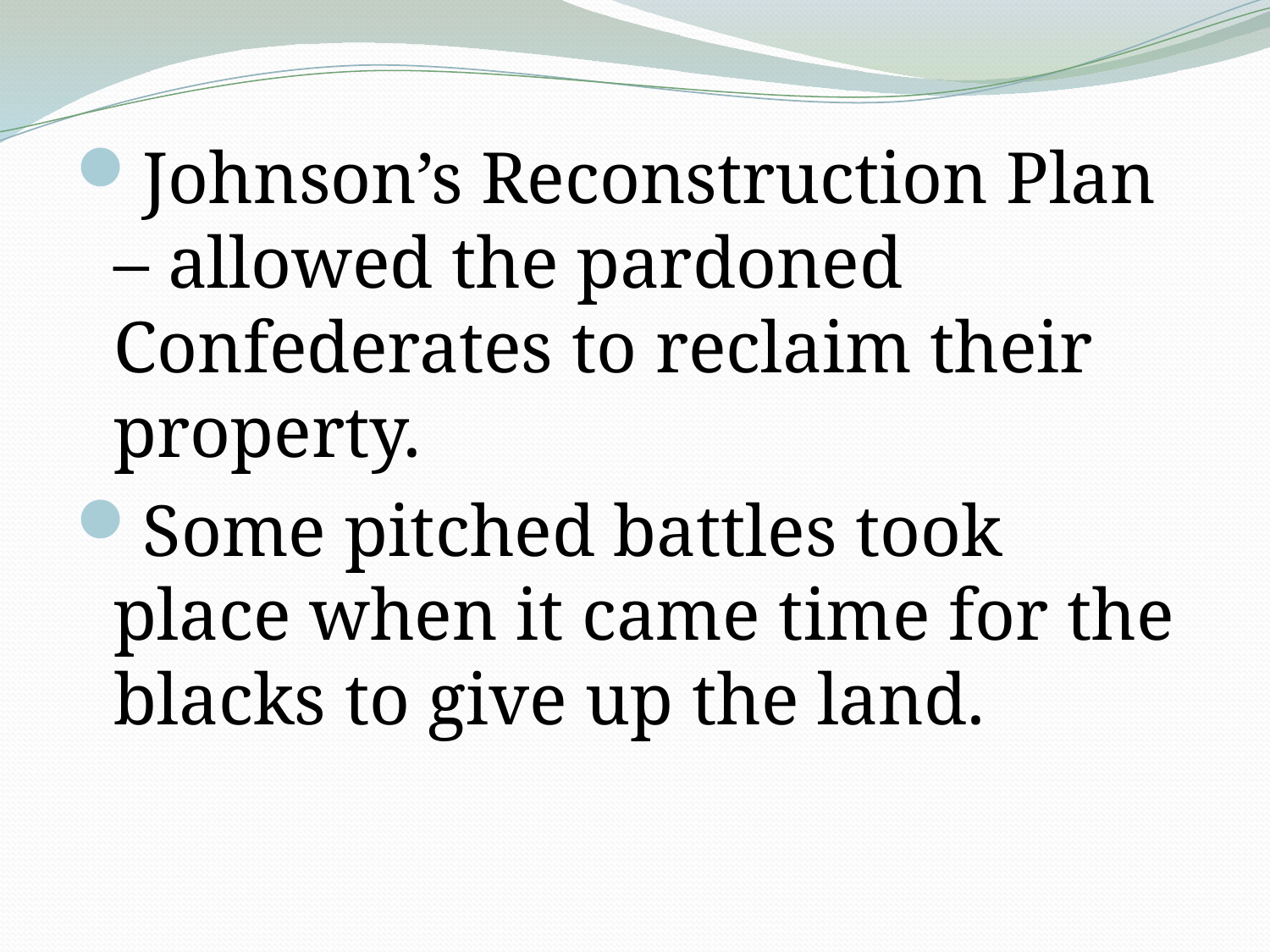

Johnson’s Reconstruction Plan – allowed the pardoned Confederates to reclaim their property.
Some pitched battles took place when it came time for the blacks to give up the land.